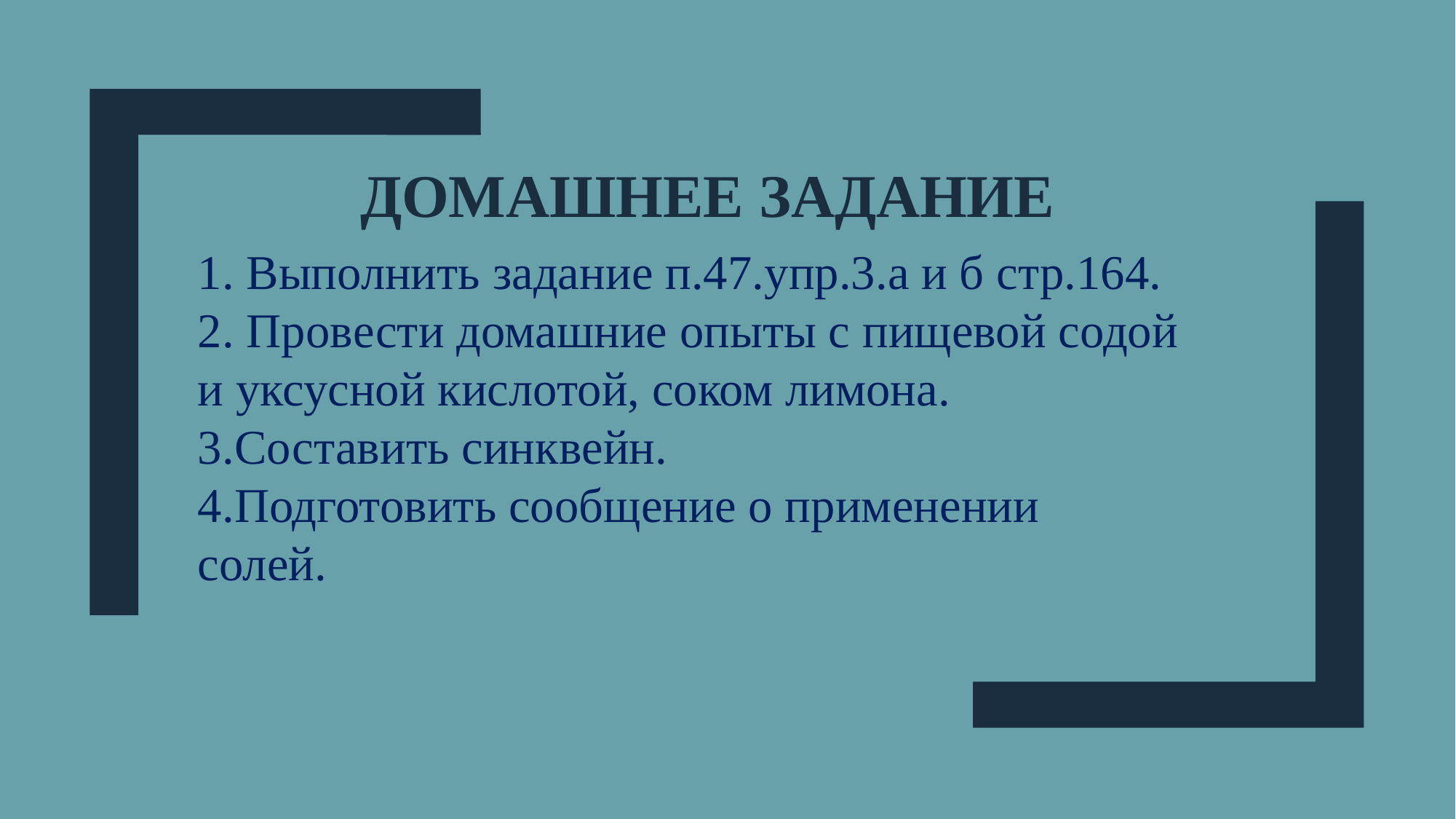

# Домашнее задание
1. Выполнить задание п.47.упр.3.а и б стр.164.
2. Провести домашние опыты с пищевой содой и уксусной кислотой, соком лимона.
3.Составить синквейн.
4.Подготовить сообщение о применении солей.